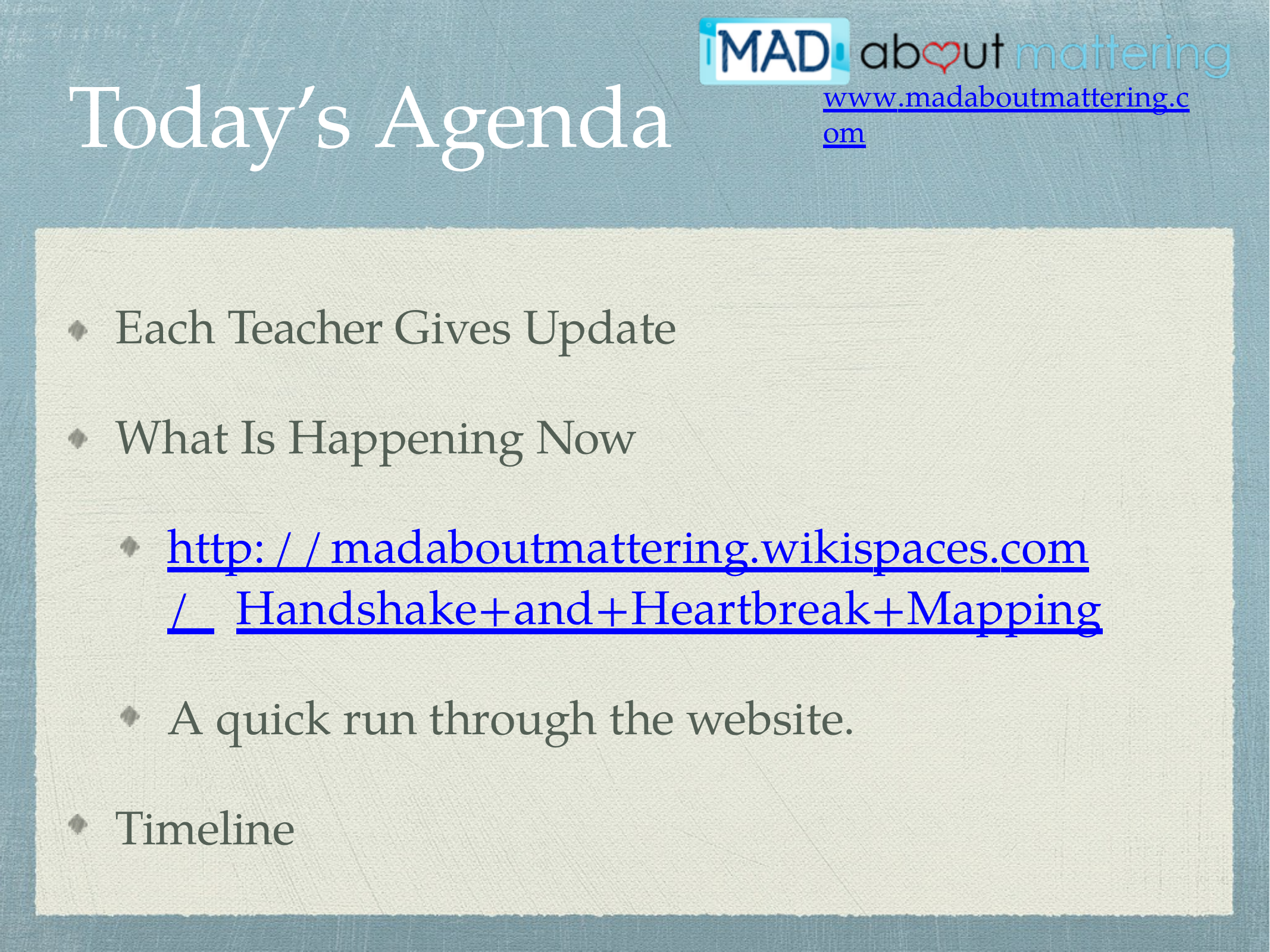

# Today’s Agenda
www.madaboutmattering.com
Each Teacher Gives Update

What Is Happening Now

http://madaboutmattering.wikispaces.com/  Handshake+and+Heartbreak+Mapping

A quick run through the website.

Timeline